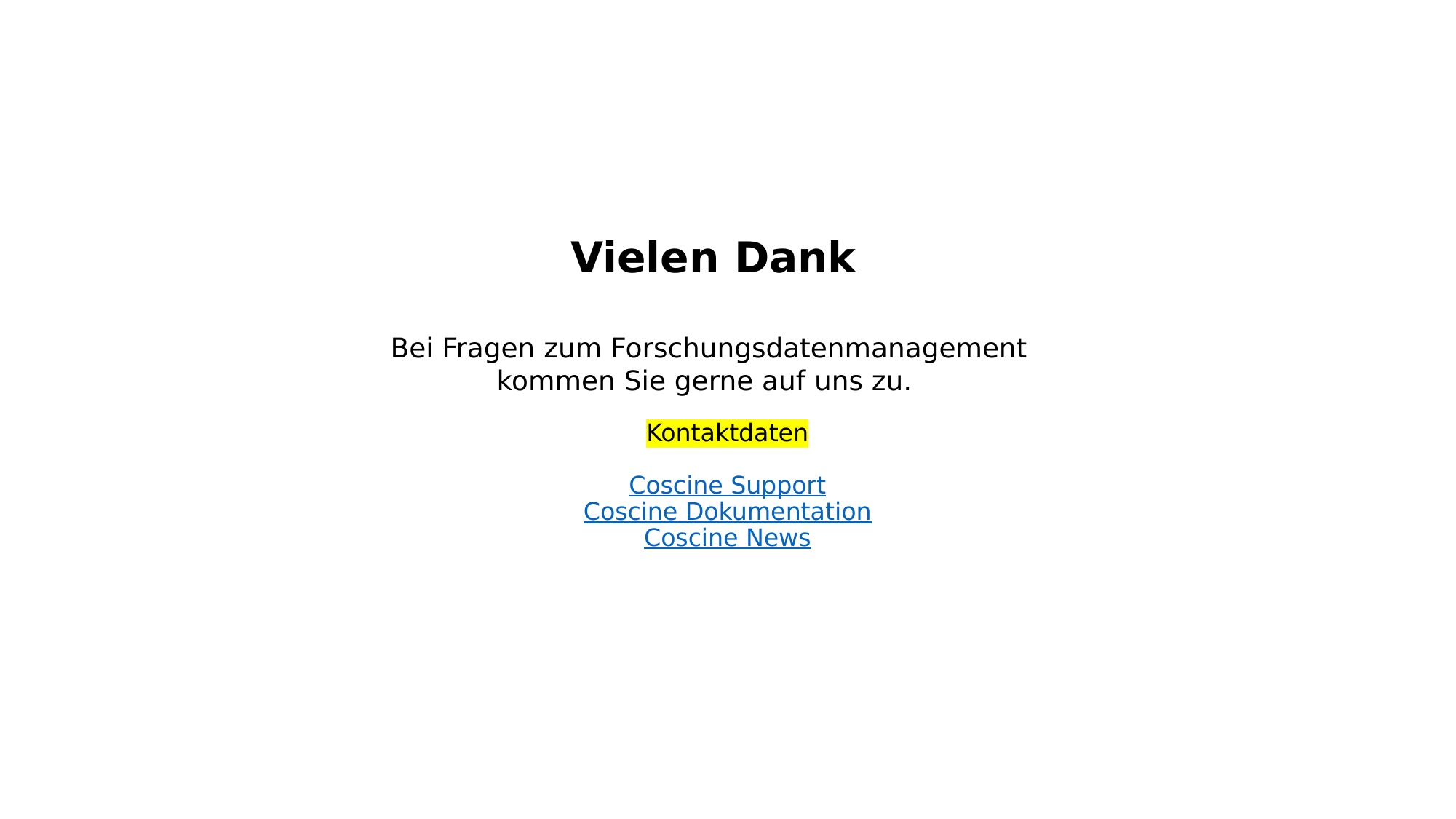

# Vielen Dank
Bei Fragen zum Forschungsdatenmanagement kommen Sie gerne auf uns zu.
Kontaktdaten

Coscine Support
Coscine Dokumentation
Coscine News